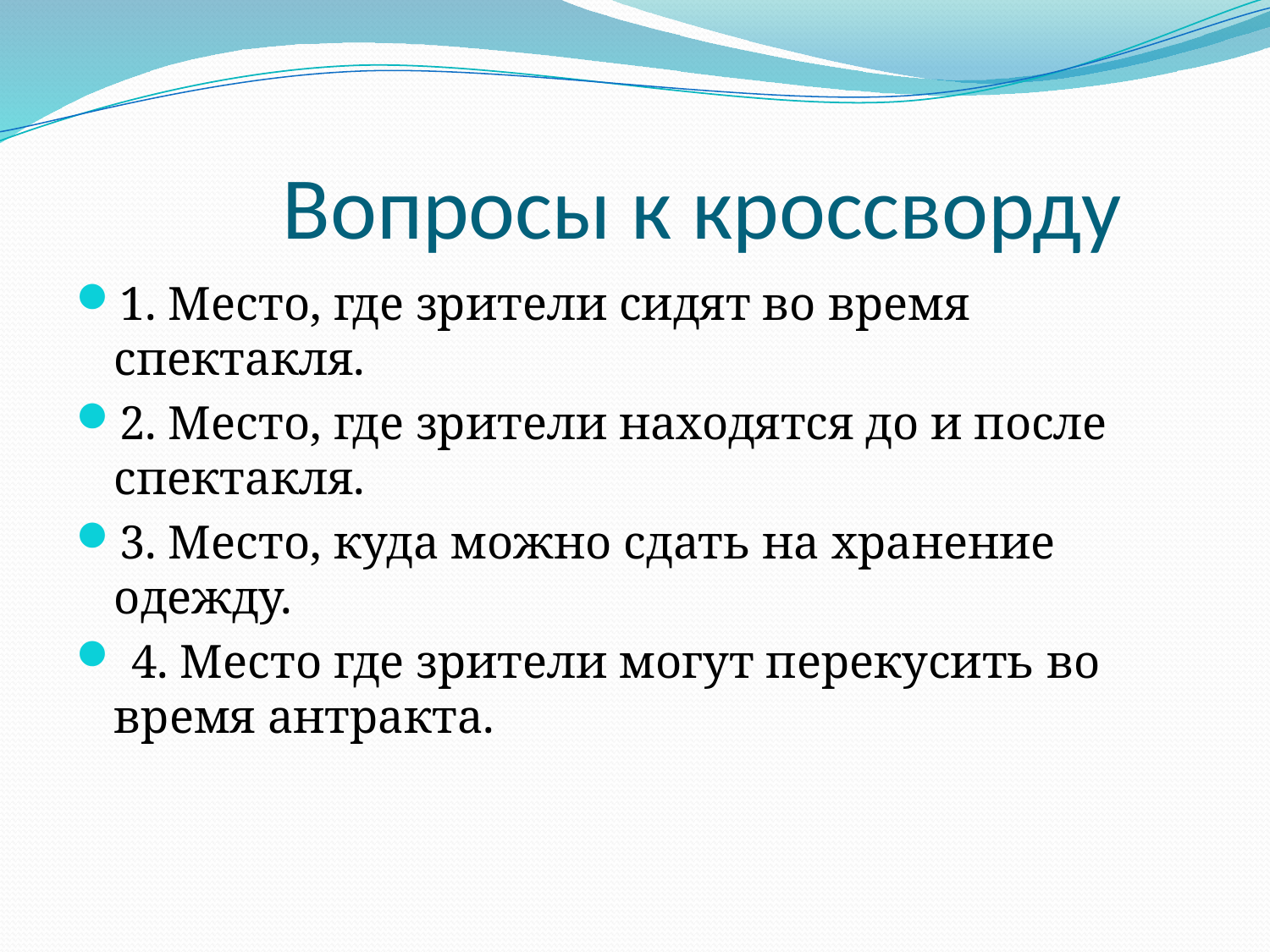

# Вопросы к кроссворду
1. Место, где зрители сидят во время спектакля.
2. Место, где зрители находятся до и после спектакля.
3. Место, куда можно сдать на хранение одежду.
 4. Место где зрители могут перекусить во время антракта.